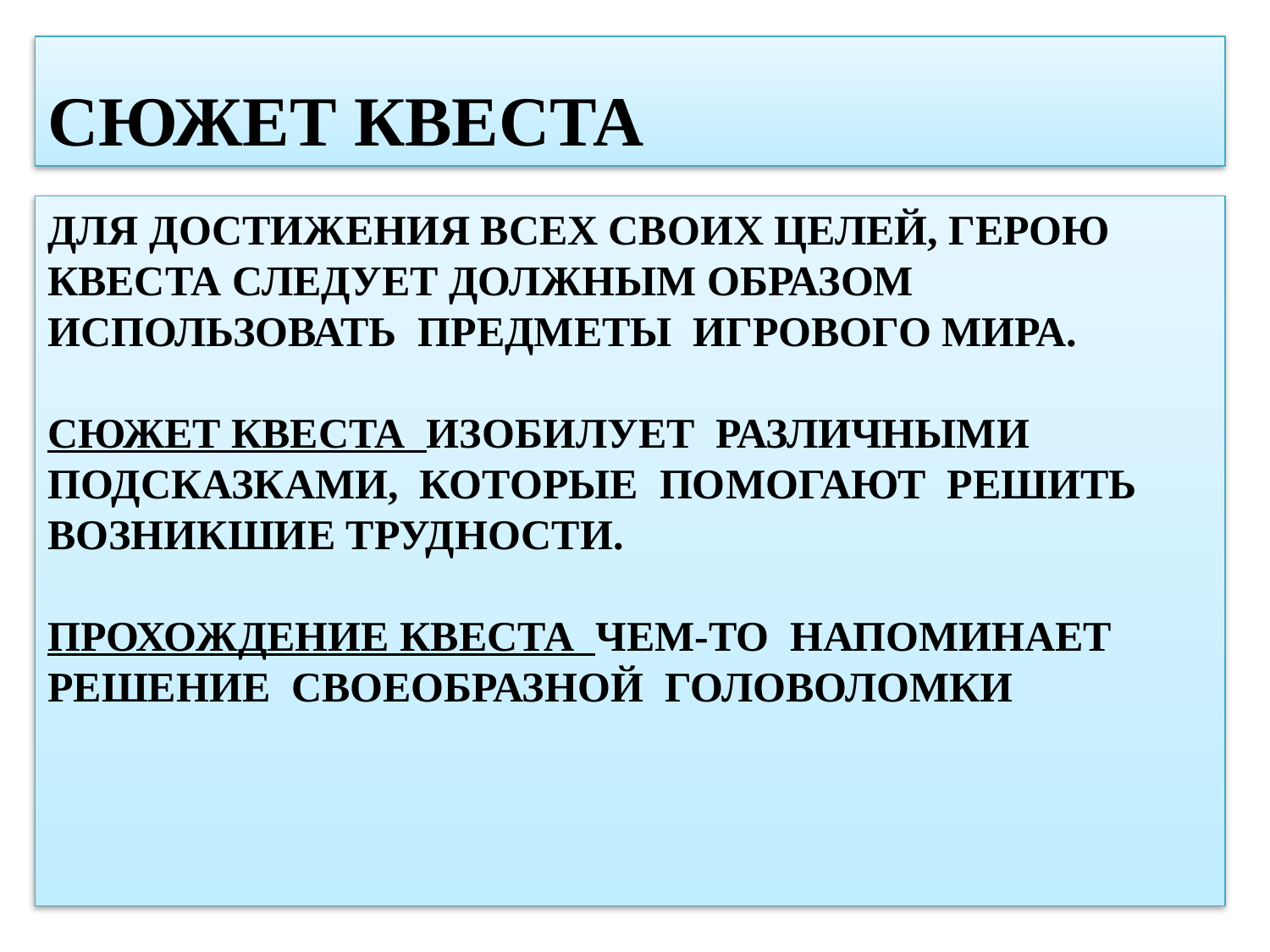

Сюжет квеста
# Для достижения всех своих целей, герою квеста следует должным образом использовать  предметы  игрового мира. Сюжет квеста  изобилует  различными подсказками,  которые  помогают  решить возникшие трудности. Прохождение квеста  чем-то  напоминает решение  своеобразной  головоломки